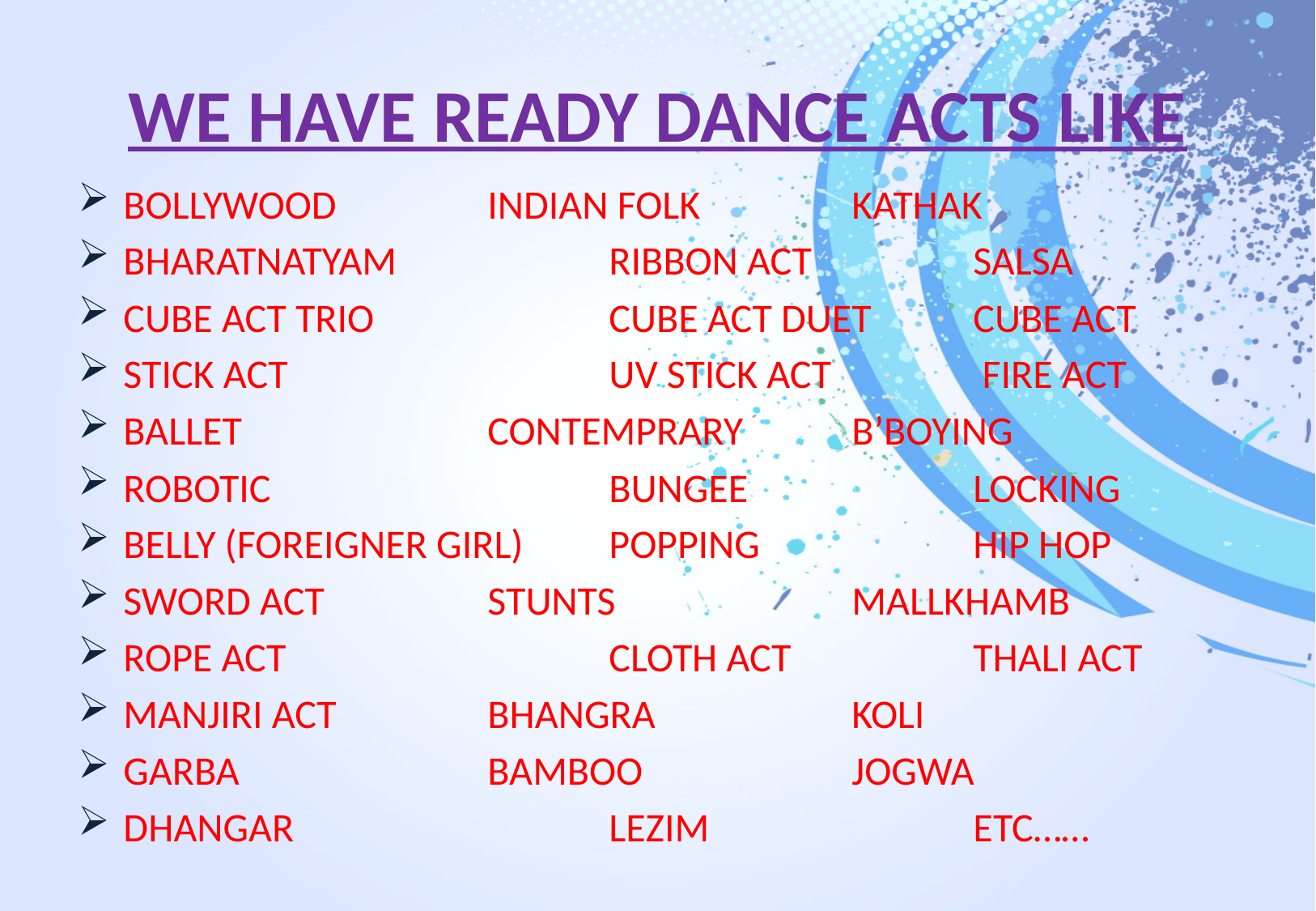

# WE HAVE READY DANCE ACTS LIKE
BOLLYWOOD		INDIAN FOLK		KATHAK
BHARATNATYAM		RIBBON ACT		SALSA
CUBE ACT TRIO 		CUBE ACT DUET 	CUBE ACT
STICK ACT			UV STICK ACT		 FIRE ACT
BALLET			CONTEMPRARY	B’BOYING
ROBOTIC			BUNGEE		LOCKING
BELLY (FOREIGNER GIRL)	POPPING		HIP HOP
SWORD ACT		STUNTS		MALLKHAMB
ROPE ACT			CLOTH ACT		THALI ACT
MANJIRI ACT		BHANGRA		KOLI
GARBA			BAMBOO		JOGWA
DHANGAR			LEZIM			ETC……